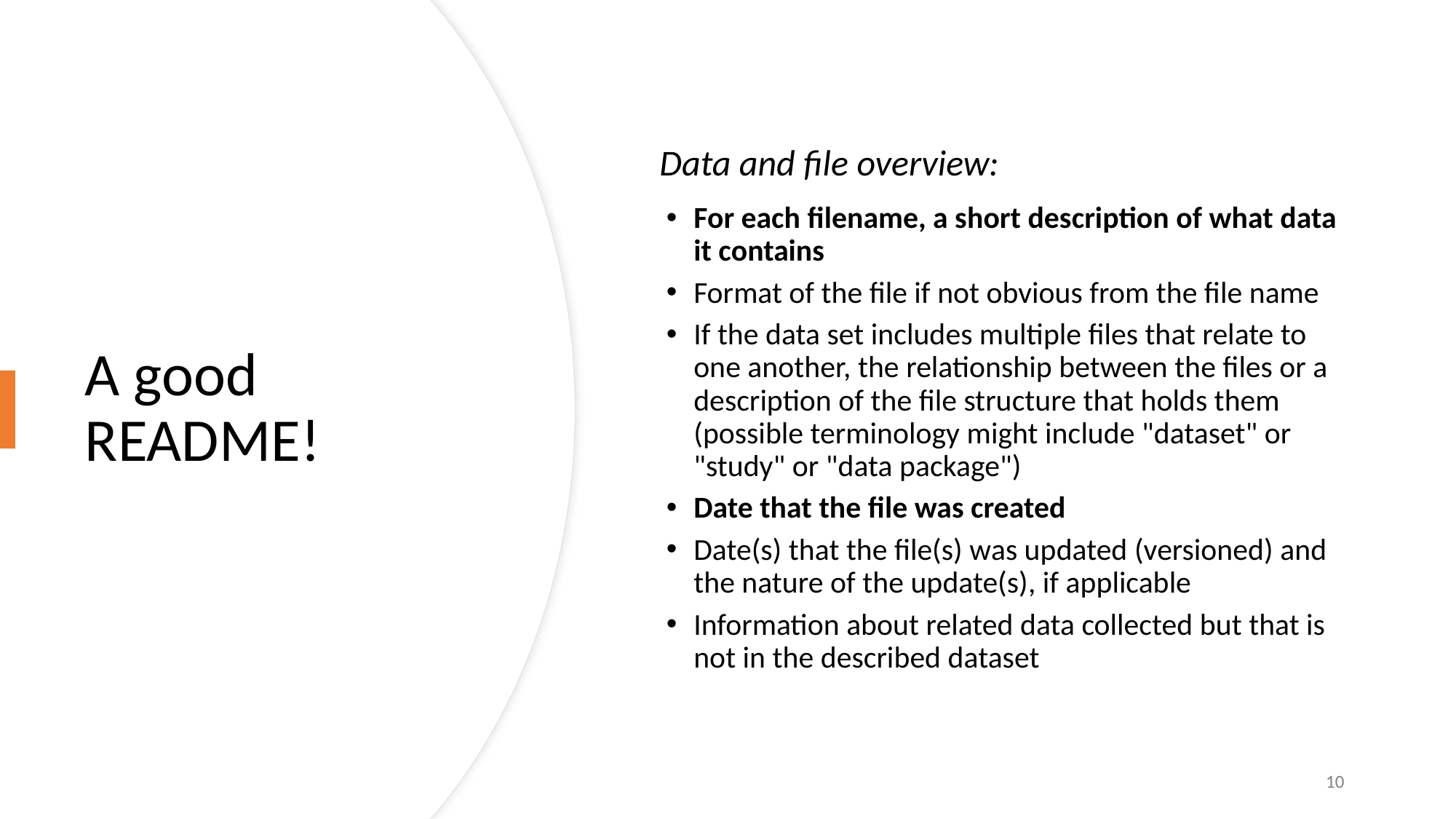

Data and file overview:
For each filename, a short description of what data it contains
Format of the file if not obvious from the file name
If the data set includes multiple files that relate to one another, the relationship between the files or a description of the file structure that holds them (possible terminology might include "dataset" or "study" or "data package")
Date that the file was created
Date(s) that the file(s) was updated (versioned) and the nature of the update(s), if applicable
Information about related data collected but that is not in the described dataset
A good README!

10